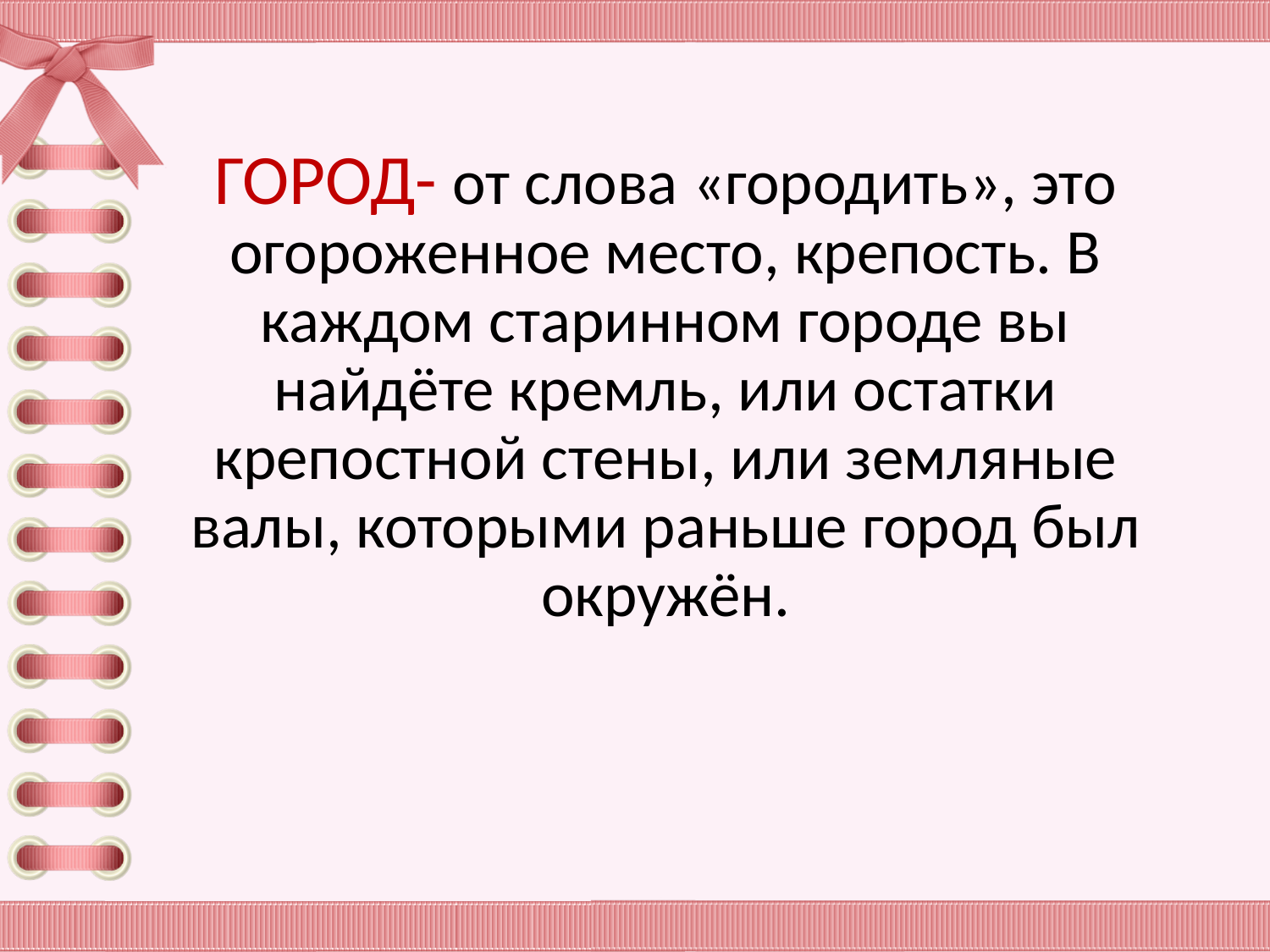

# ГОРОД- от слова «городить», это огороженное место, крепость. В каждом старинном городе вы найдёте кремль, или остатки крепостной стены, или земляные валы, которыми раньше город был окружён.